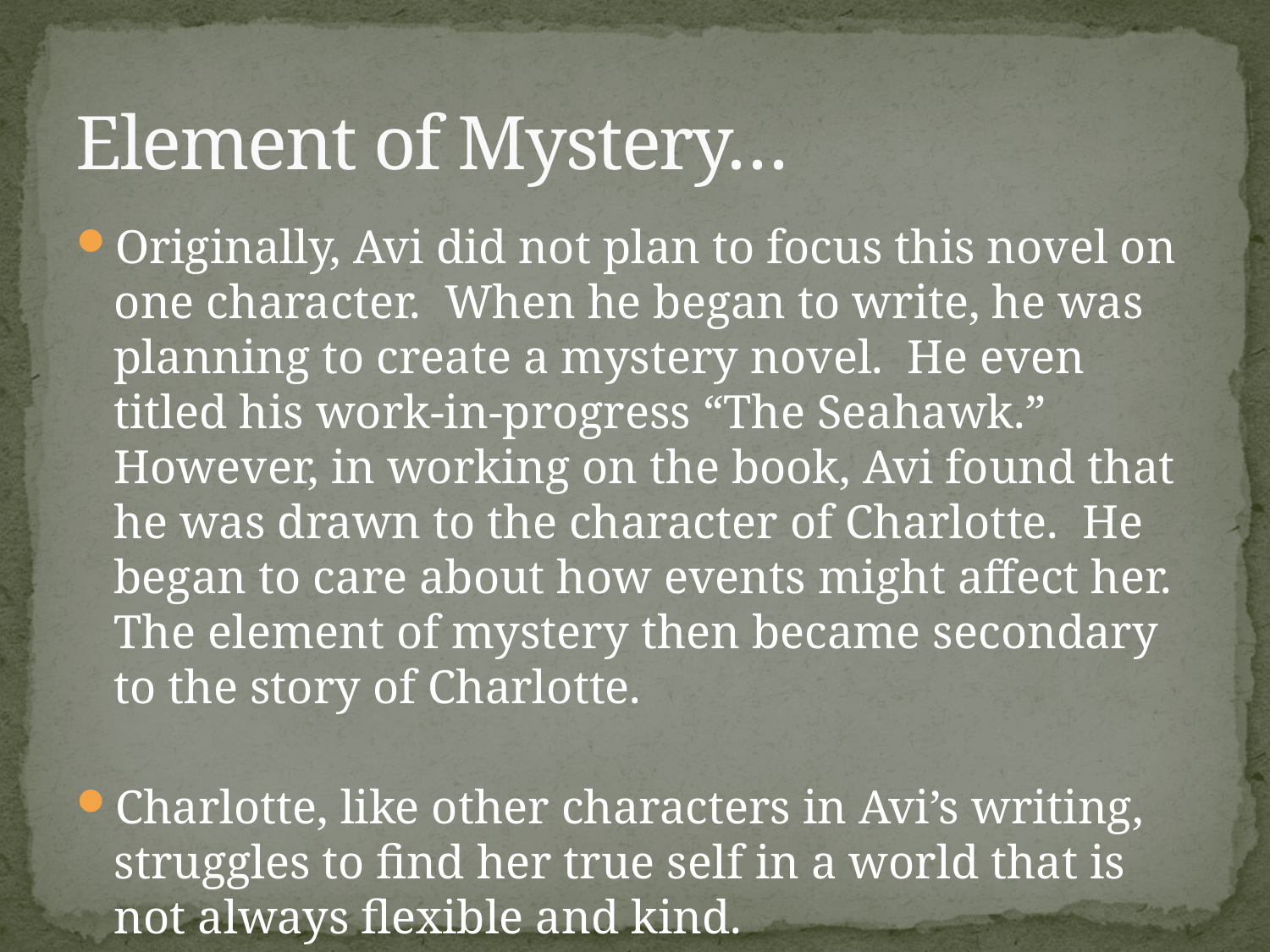

# Element of Mystery…
Originally, Avi did not plan to focus this novel on one character.  When he began to write, he was planning to create a mystery novel.  He even titled his work-in-progress “The Seahawk.”  However, in working on the book, Avi found that he was drawn to the character of Charlotte.  He began to care about how events might affect her.  The element of mystery then became secondary to the story of Charlotte.
Charlotte, like other characters in Avi’s writing, struggles to find her true self in a world that is not always flexible and kind.